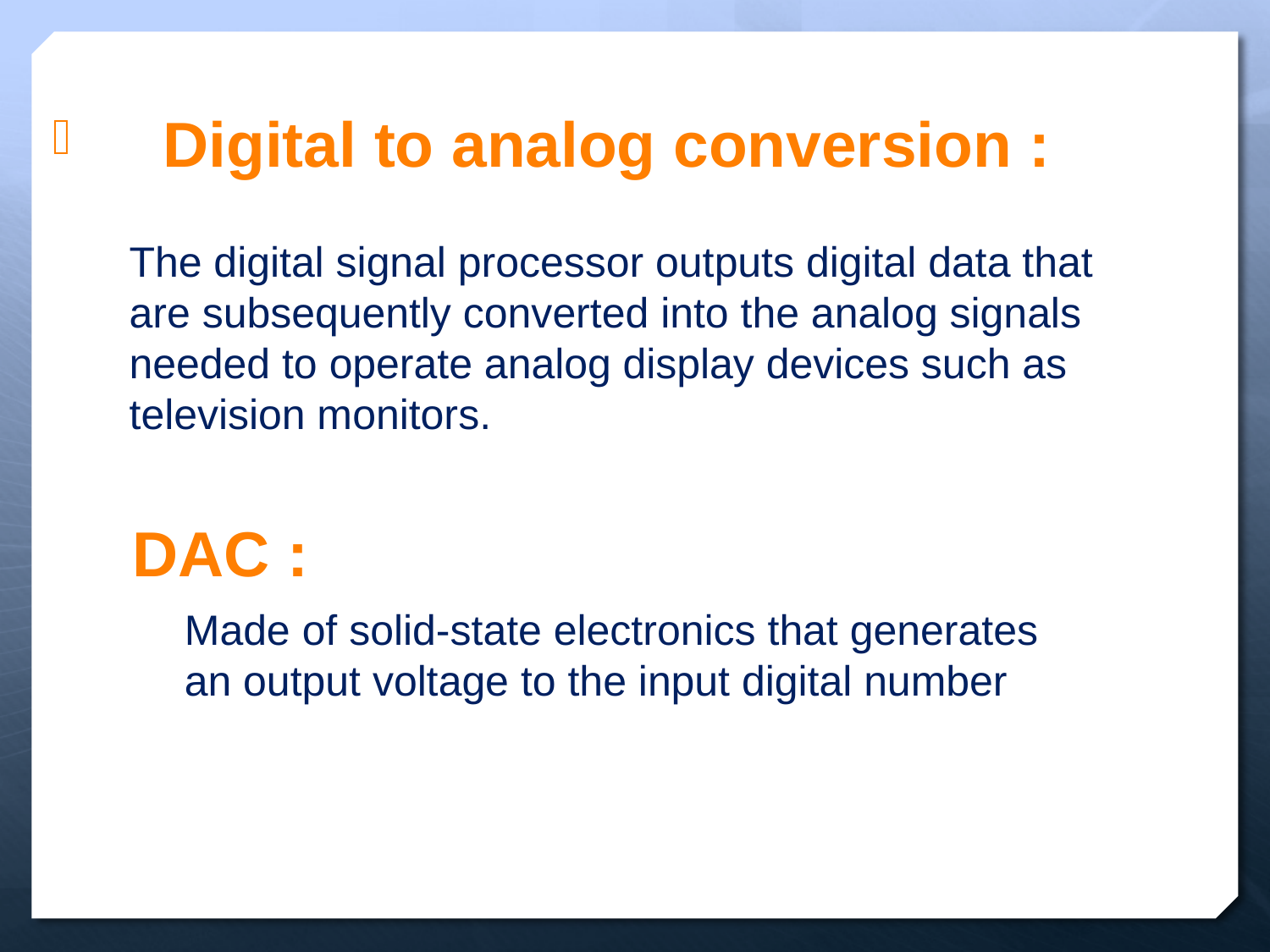

Digital to analog conversion :
The digital signal processor outputs digital data that are subsequently converted into the analog signals needed to operate analog display devices such as television monitors.
  DAC :
Made of solid-state electronics that generates an output voltage to the input digital number